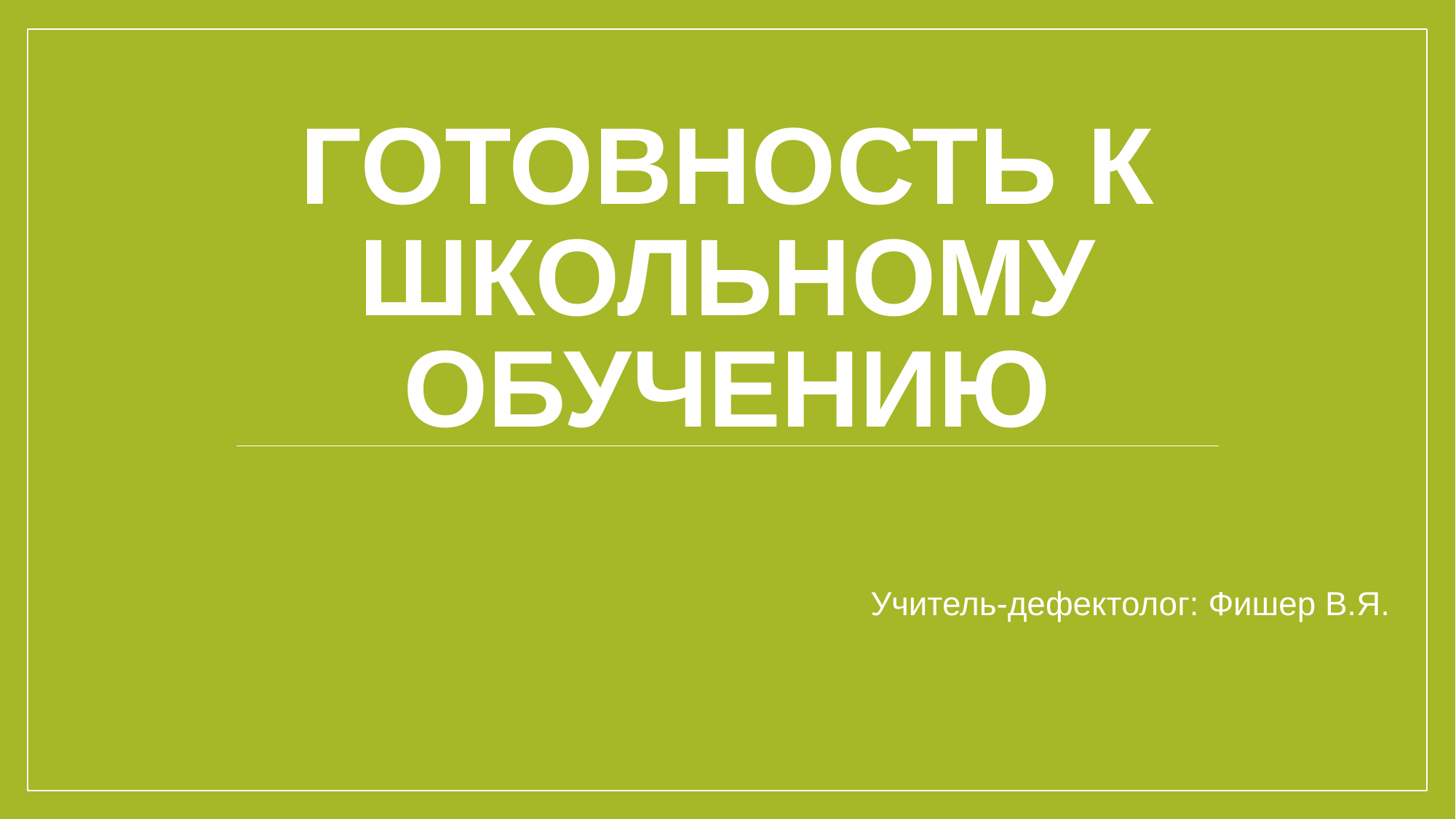

# готовность к школьному обучению
Учитель-дефектолог: Фишер В.Я.